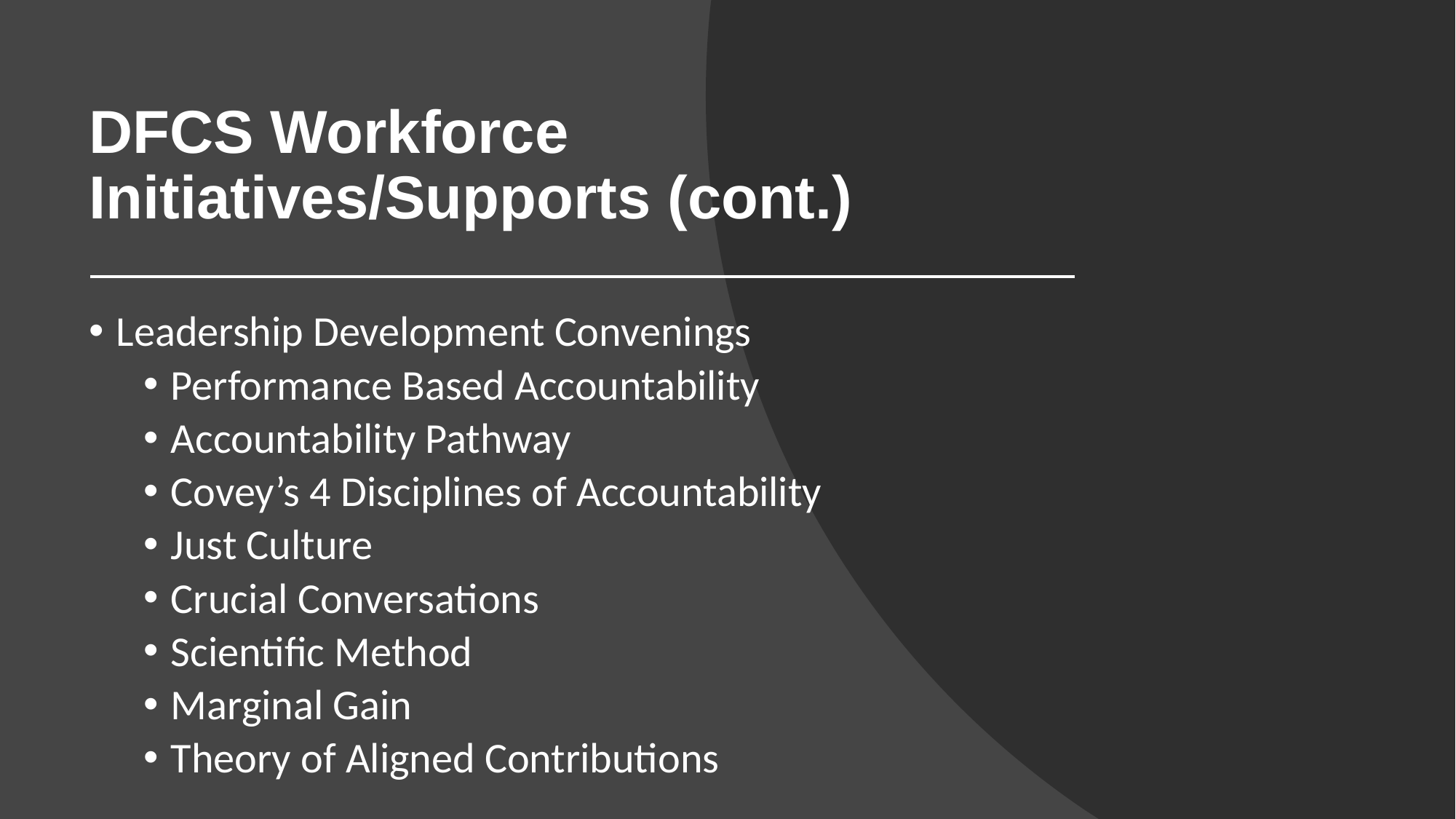

# DFCS Workforce Initiatives/Supports (cont.)
Leadership Development Convenings
Performance Based Accountability
Accountability Pathway
Covey’s 4 Disciplines of Accountability
Just Culture
Crucial Conversations
Scientific Method
Marginal Gain
Theory of Aligned Contributions